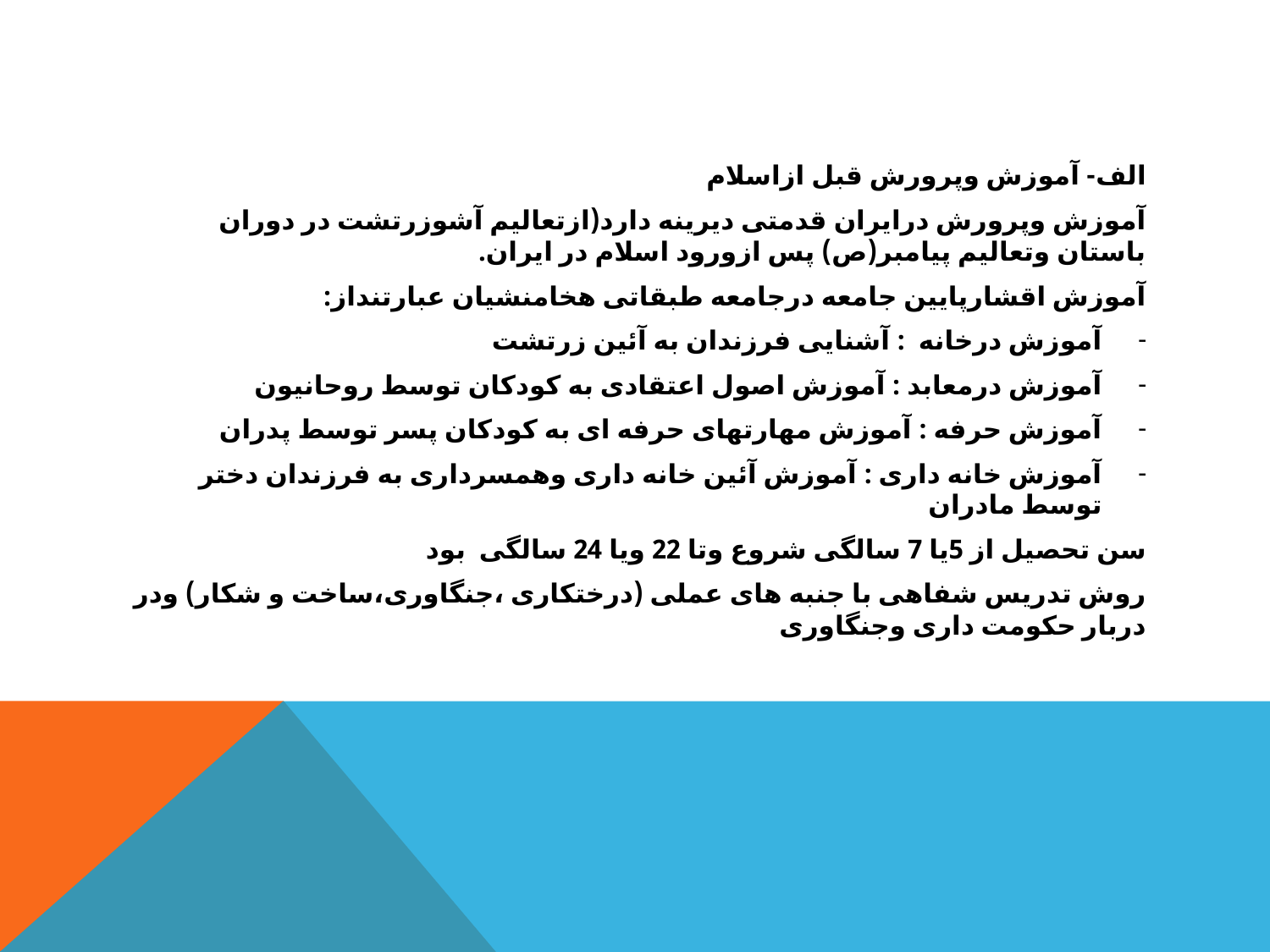

الف- آموزش وپرورش قبل ازاسلام
آموزش وپرورش درایران قدمتی دیرینه دارد(ازتعالیم آشوزرتشت در دوران باستان وتعالیم پیامبر(ص) پس ازورود اسلام در ایران.
آموزش اقشارپایین جامعه درجامعه طبقاتی هخامنشیان عبارتنداز:
آموزش درخانه  : آشنایی فرزندان به آئین زرتشت
آموزش درمعابد : آموزش اصول اعتقادی به کودکان توسط روحانیون
آموزش حرفه : آموزش مهارتهای حرفه ای به کودکان پسر توسط پدران
آموزش خانه داری : آموزش آئین خانه داری وهمسرداری به فرزندان دختر توسط مادران
سن تحصیل از 5یا 7 سالگی شروع وتا 22 ویا 24 سالگی  بود
روش تدریس شفاهی با جنبه های عملی (درختکاری ،جنگاوری،ساخت و شکار) ودر دربار حکومت داری وجنگاوری